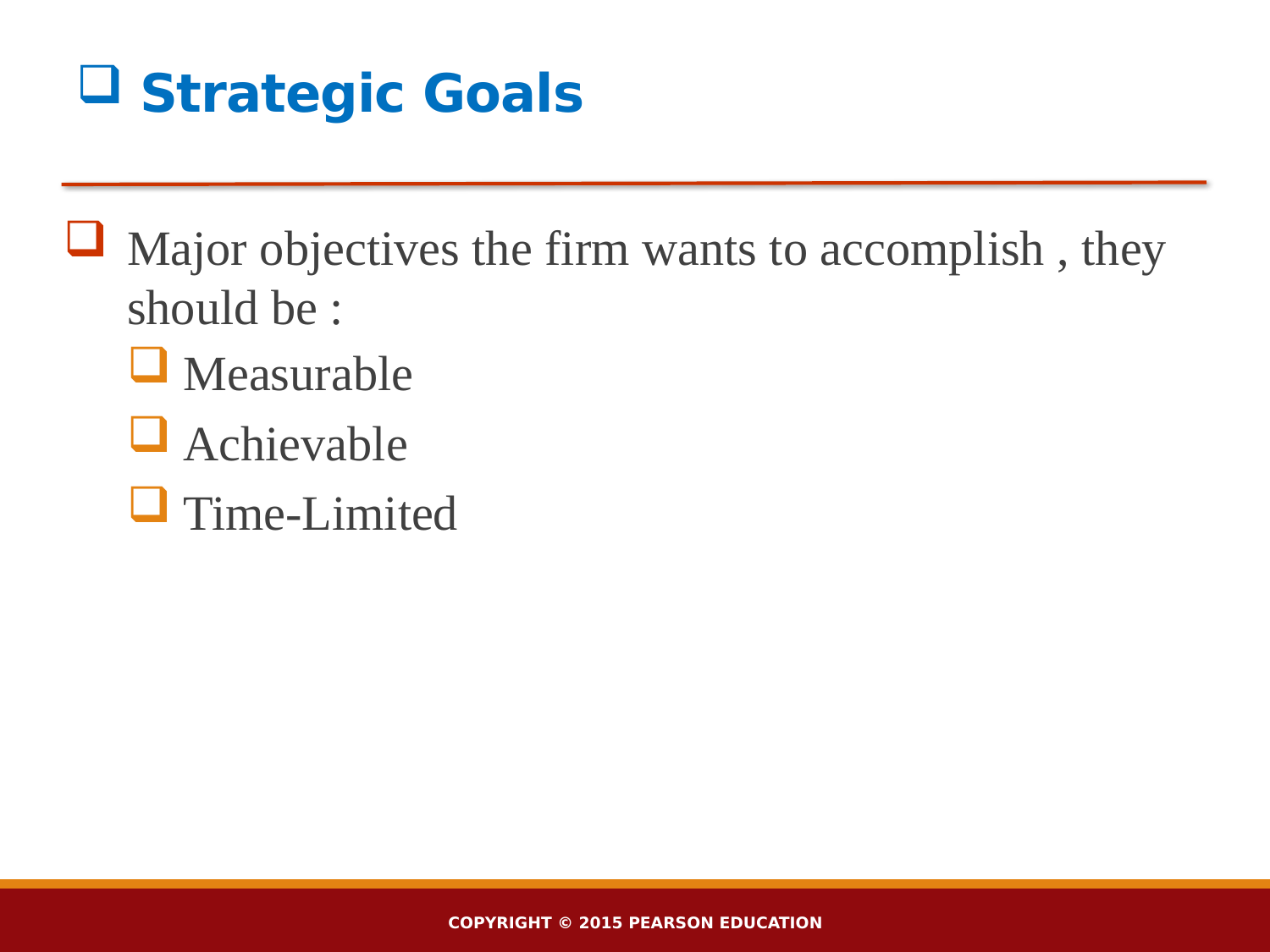

# Strategic Goals
Major objectives the firm wants to accomplish , they should be :
Measurable
Achievable
Time-Limited

Copyright © 2015 Pearson Education